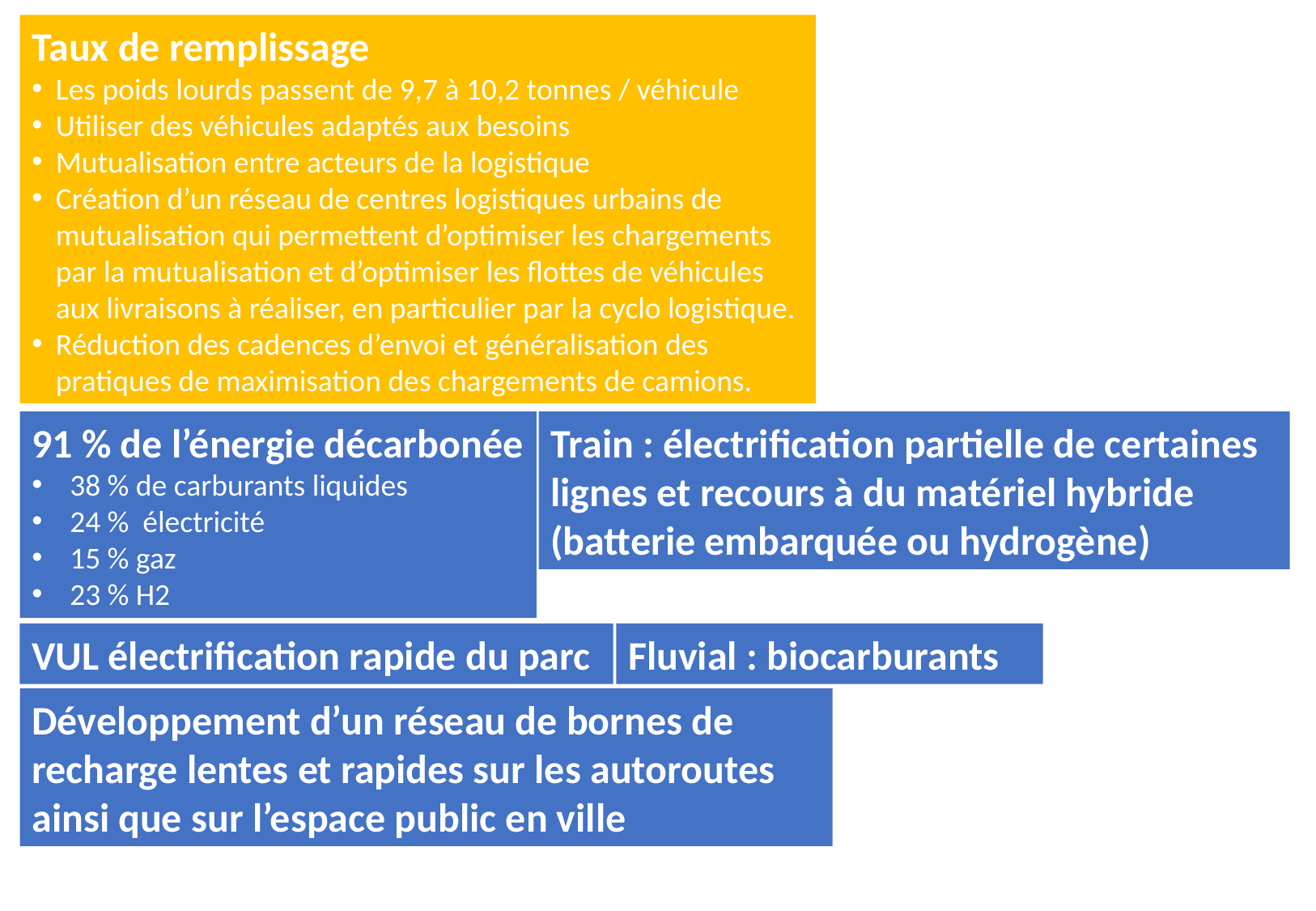

Taux de remplissage
Les poids lourds passent de 9,7 à 10,2 tonnes / véhicule
Utiliser des véhicules adaptés aux besoins
Mutualisation entre acteurs de la logistique
Création d’un réseau de centres logistiques urbains de mutualisation qui permettent d’optimiser les chargements par la mutualisation et d’optimiser les flottes de véhicules aux livraisons à réaliser, en particulier par la cyclo logistique.
Réduction des cadences d’envoi et généralisation des pratiques de maximisation des chargements de camions.
91 % de l’énergie décarbonée
38 % de carburants liquides
24 %  électricité
15 % gaz
23 % H2
Train : électrification partielle de certaines lignes et recours à du matériel hybride (batterie embarquée ou hydrogène)
VUL électrification rapide du parc
Fluvial : biocarburants
Développement d’un réseau de bornes de recharge lentes et rapides sur les autoroutes ainsi que sur l’espace public en ville